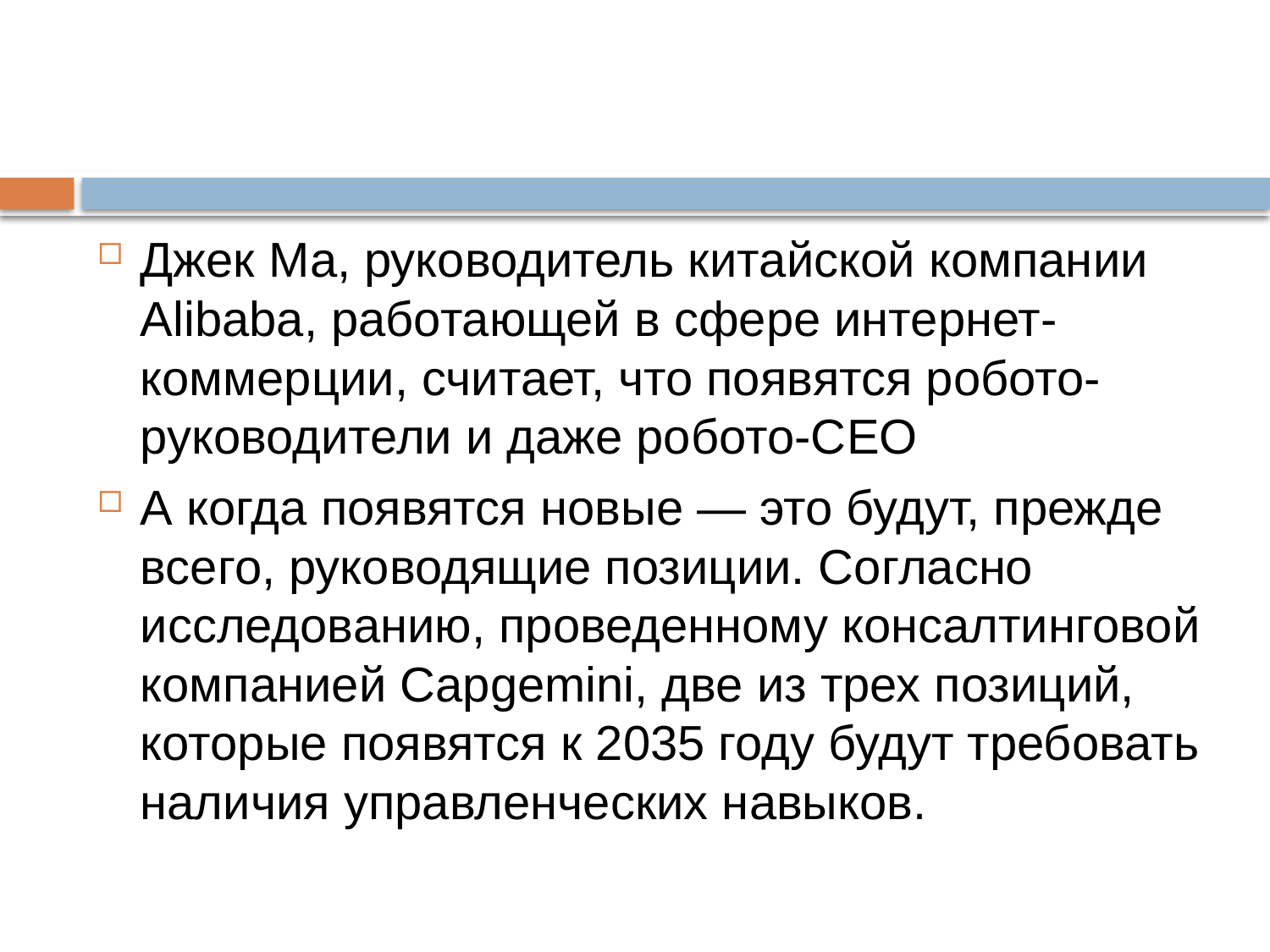

#
Джек Ма, руководитель китайской компании Alibaba, работающей в сфере интернет-коммерции, считает, что появятся робото-руководители и даже робото-CEO
А когда появятся новые — это будут, прежде всего, руководящие позиции. Согласно исследованию, проведенному консалтинговой компанией Capgemini, две из трех позиций, которые появятся к 2035 году будут требовать наличия управленческих навыков.